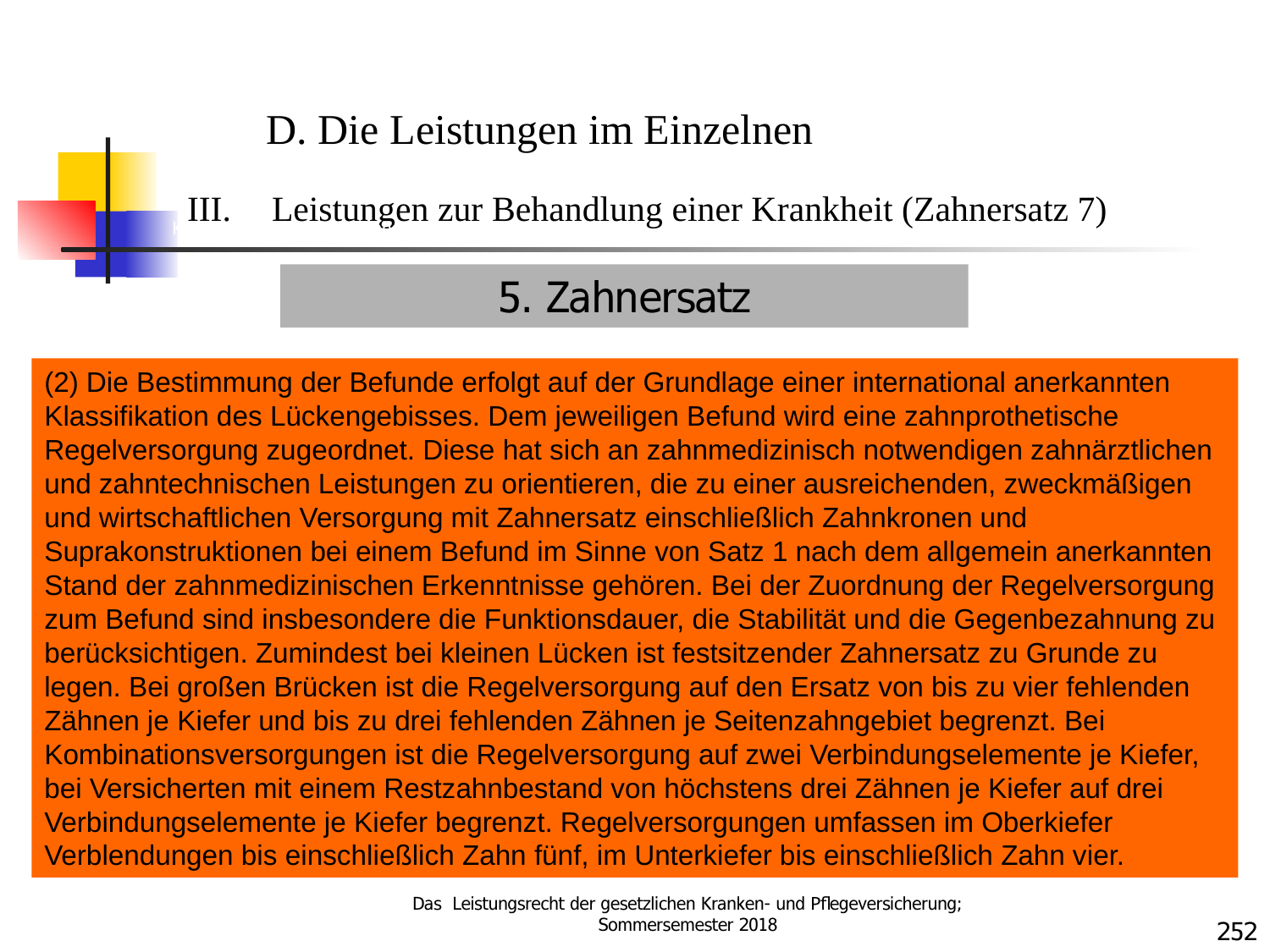

Krankenbehandlung 7 (Zahnersatz)
D. Die Leistungen im Einzelnen

Leistungen zur Behandlung einer Krankheit (Zahnersatz 7)
5. Zahnersatz
(2) Die Bestimmung der Befunde erfolgt auf der Grundlage einer international anerkannten Klassifikation des Lückengebisses. Dem jeweiligen Befund wird eine zahnprothetische Regelversorgung zugeordnet. Diese hat sich an zahnmedizinisch notwendigen zahnärztlichen und zahntechnischen Leistungen zu orientieren, die zu einer ausreichenden, zweckmäßigen und wirtschaftlichen Versorgung mit Zahnersatz einschließlich Zahnkronen und Suprakonstruktionen bei einem Befund im Sinne von Satz 1 nach dem allgemein anerkannten Stand der zahnmedizinischen Erkenntnisse gehören. Bei der Zuordnung der Regelversorgung zum Befund sind insbesondere die Funktionsdauer, die Stabilität und die Gegenbezahnung zu berücksichtigen. Zumindest bei kleinen Lücken ist festsitzender Zahnersatz zu Grunde zu legen. Bei großen Brücken ist die Regelversorgung auf den Ersatz von bis zu vier fehlenden Zähnen je Kiefer und bis zu drei fehlenden Zähnen je Seitenzahngebiet begrenzt. Bei Kombinationsversorgungen ist die Regelversorgung auf zwei Verbindungselemente je Kiefer, bei Versicherten mit einem Restzahnbestand von höchstens drei Zähnen je Kiefer auf drei Verbindungselemente je Kiefer begrenzt. Regelversorgungen umfassen im Oberkiefer Verblendungen bis einschließlich Zahn fünf, im Unterkiefer bis einschließlich Zahn vier.
Krankheit
Das  Leistungsrecht der gesetzlichen Kranken- und Pflegeversicherung; Sommersemester 2018
252